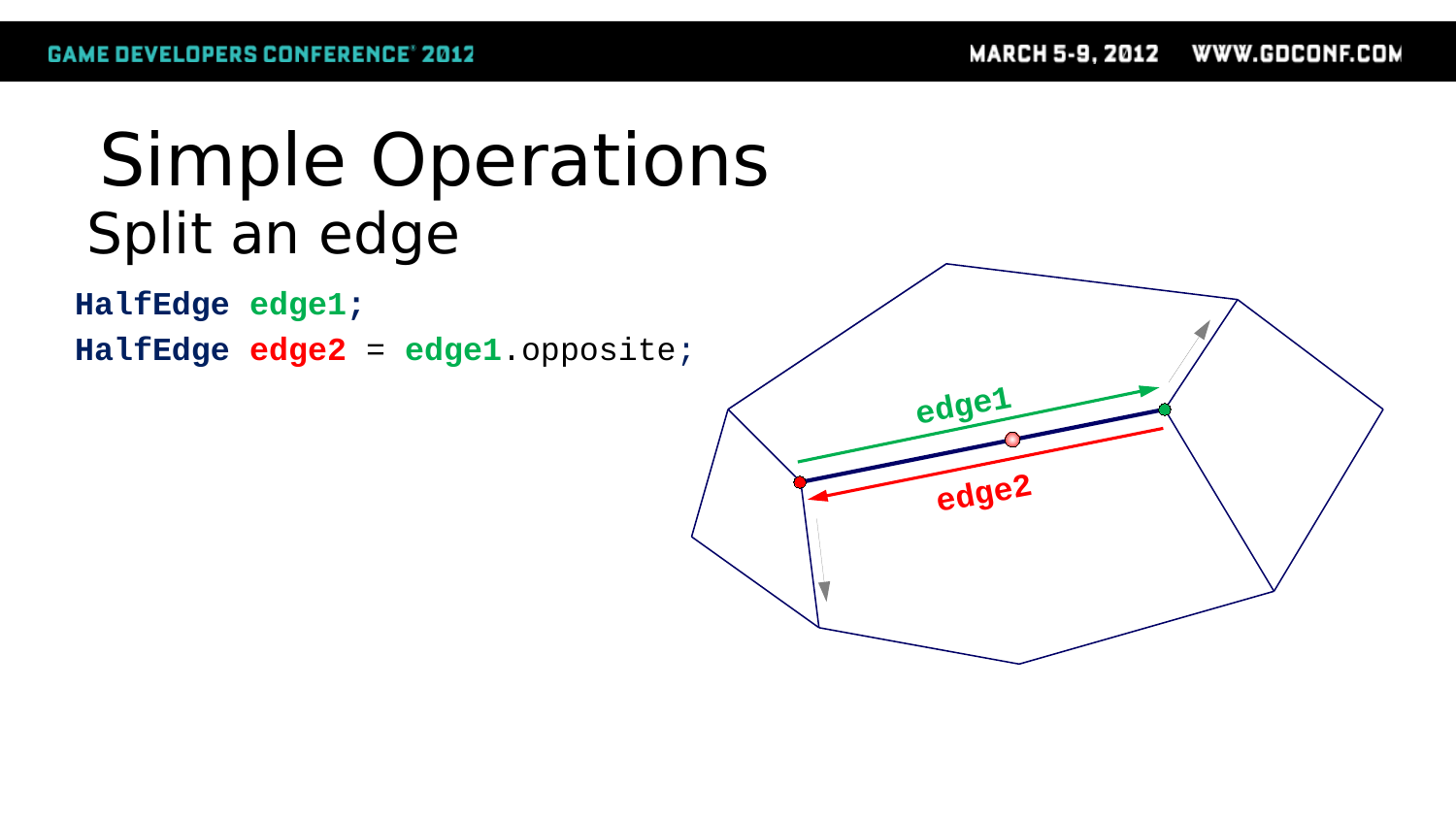

# Simple Operations
Split an edge
HalfEdge edge1;
HalfEdge edge2 = edge1.opposite;

edge1

edge2